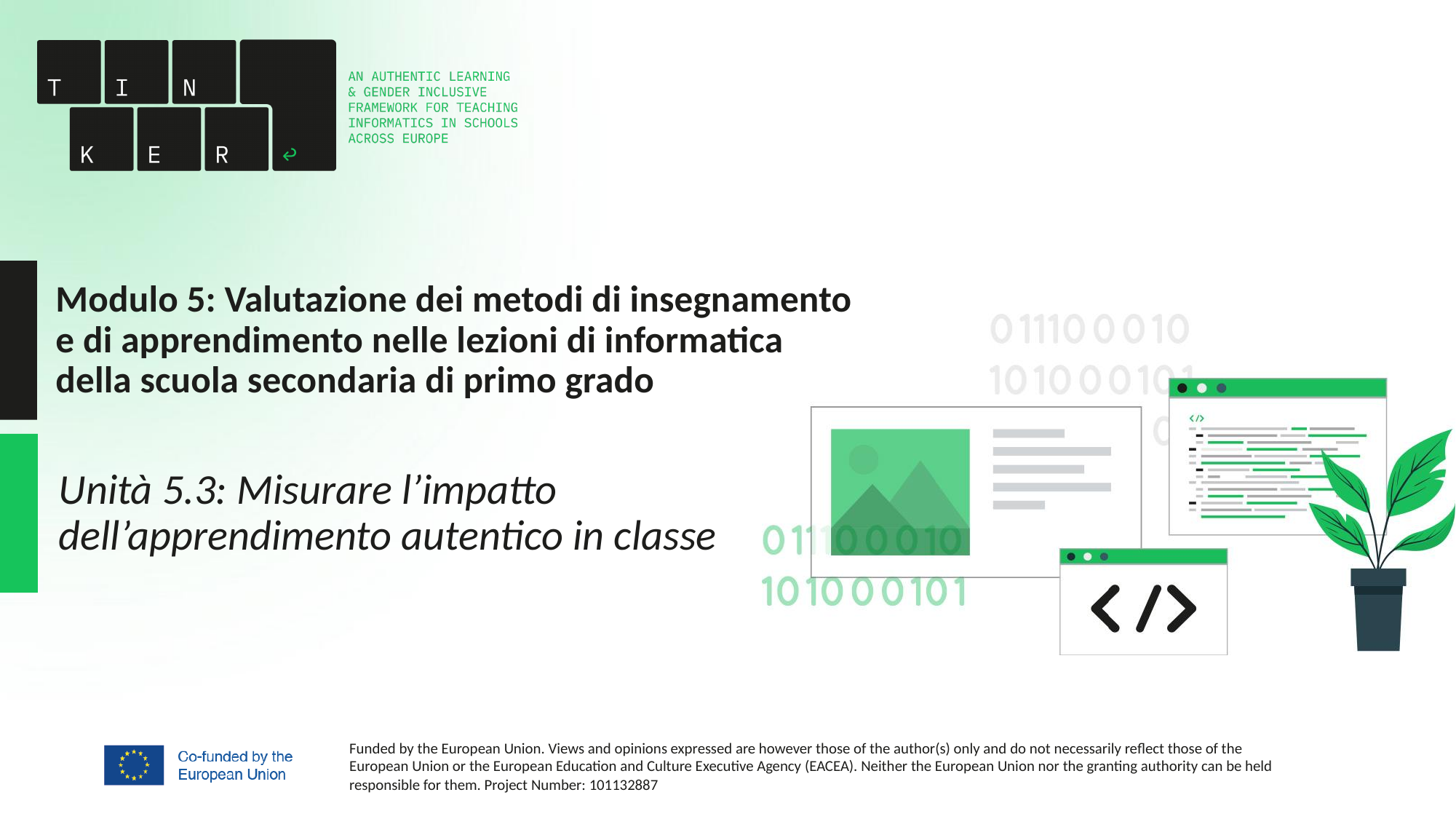

# Modulo 5: Valutazione dei metodi di insegnamento e di apprendimento nelle lezioni di informatica della scuola secondaria di primo grado
Unità 5.3: Misurare l’impatto dell’apprendimento autentico in classe